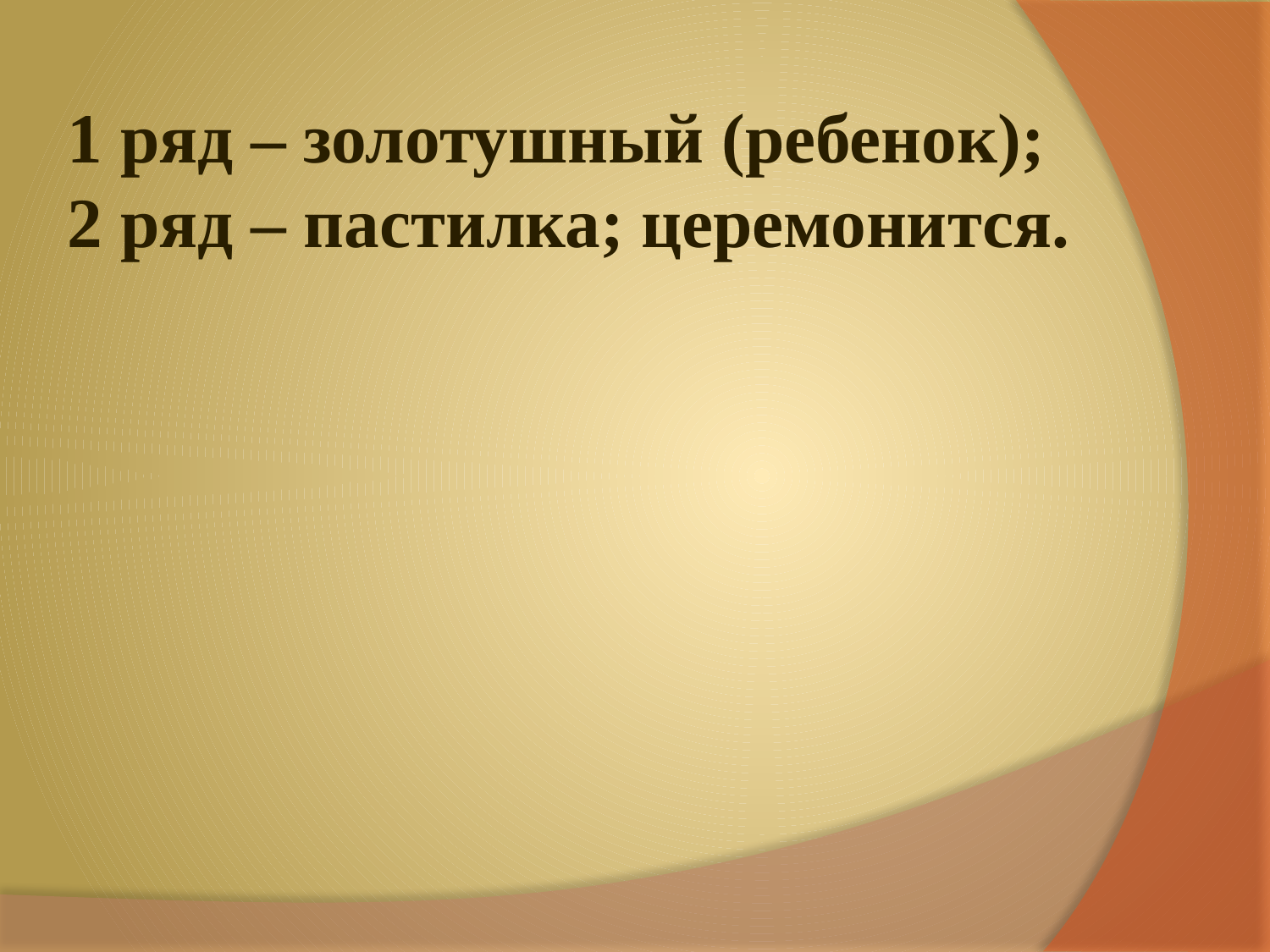

1 ряд – золотушный (ребенок);
2 ряд – пастилка; церемонится.